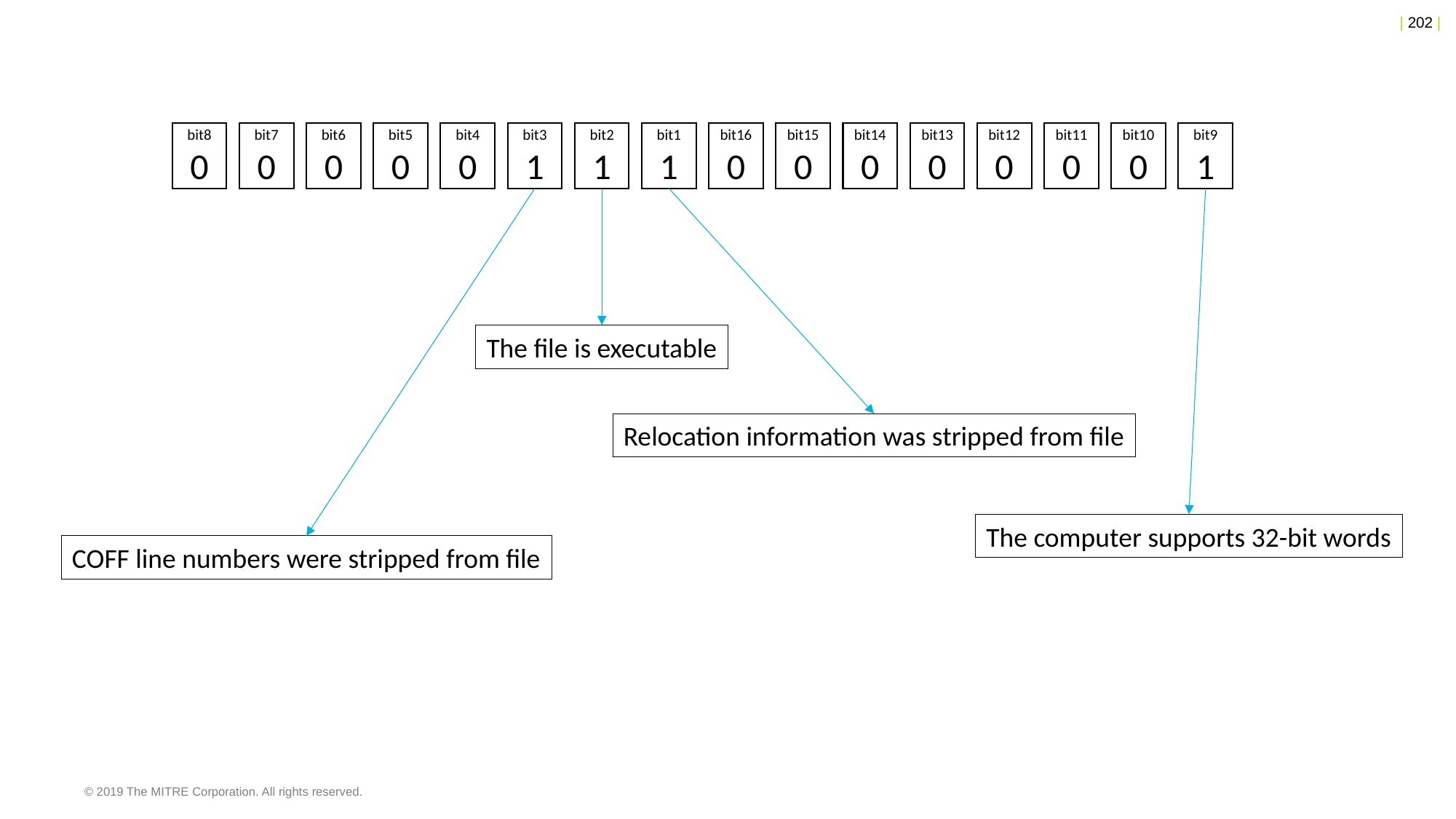

bit8
0
bit7
0
bit6
0
bit5
0
bit4
0
bit3
1
bit2
1
bit1
1
bit16 0
bit15 0
bit14 0
bit13 0
bit12 0
bit11 0
bit10 0
bit9 1
The file is executable
Relocation information was stripped from file
The computer supports 32-bit words
COFF line numbers were stripped from file
© 2019 The MITRE Corporation. All rights reserved.